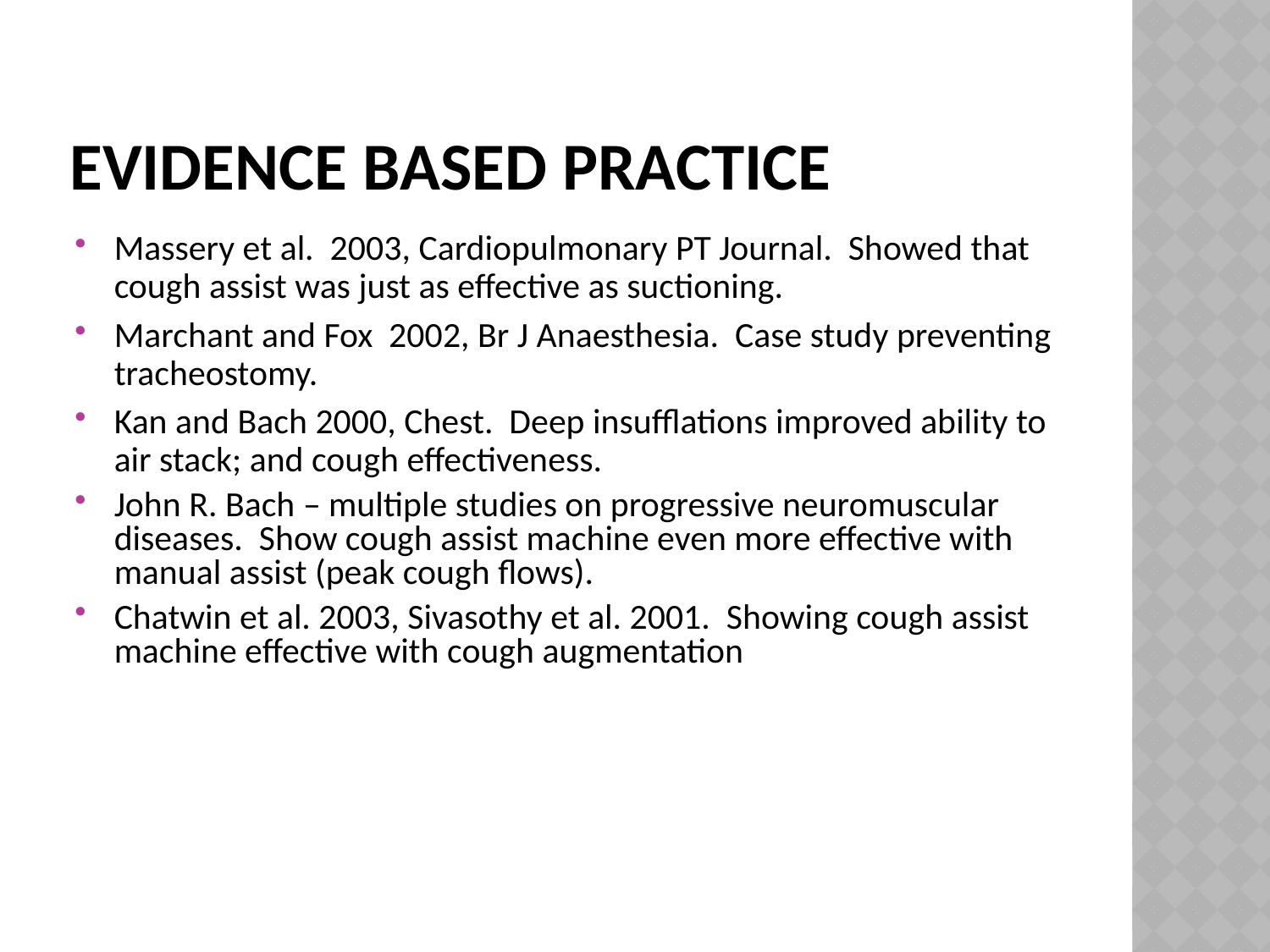

# Evidence Based Practice
Massery et al.  2003, Cardiopulmonary PT Journal.  Showed that cough assist was just as effective as suctioning.
Marchant and Fox  2002, Br J Anaesthesia.  Case study preventing tracheostomy.
Kan and Bach 2000, Chest.  Deep insufflations improved ability to air stack; and cough effectiveness.
John R. Bach – multiple studies on progressive neuromuscular diseases.  Show cough assist machine even more effective with manual assist (peak cough flows).
Chatwin et al. 2003, Sivasothy et al. 2001.  Showing cough assist machine effective with cough augmentation